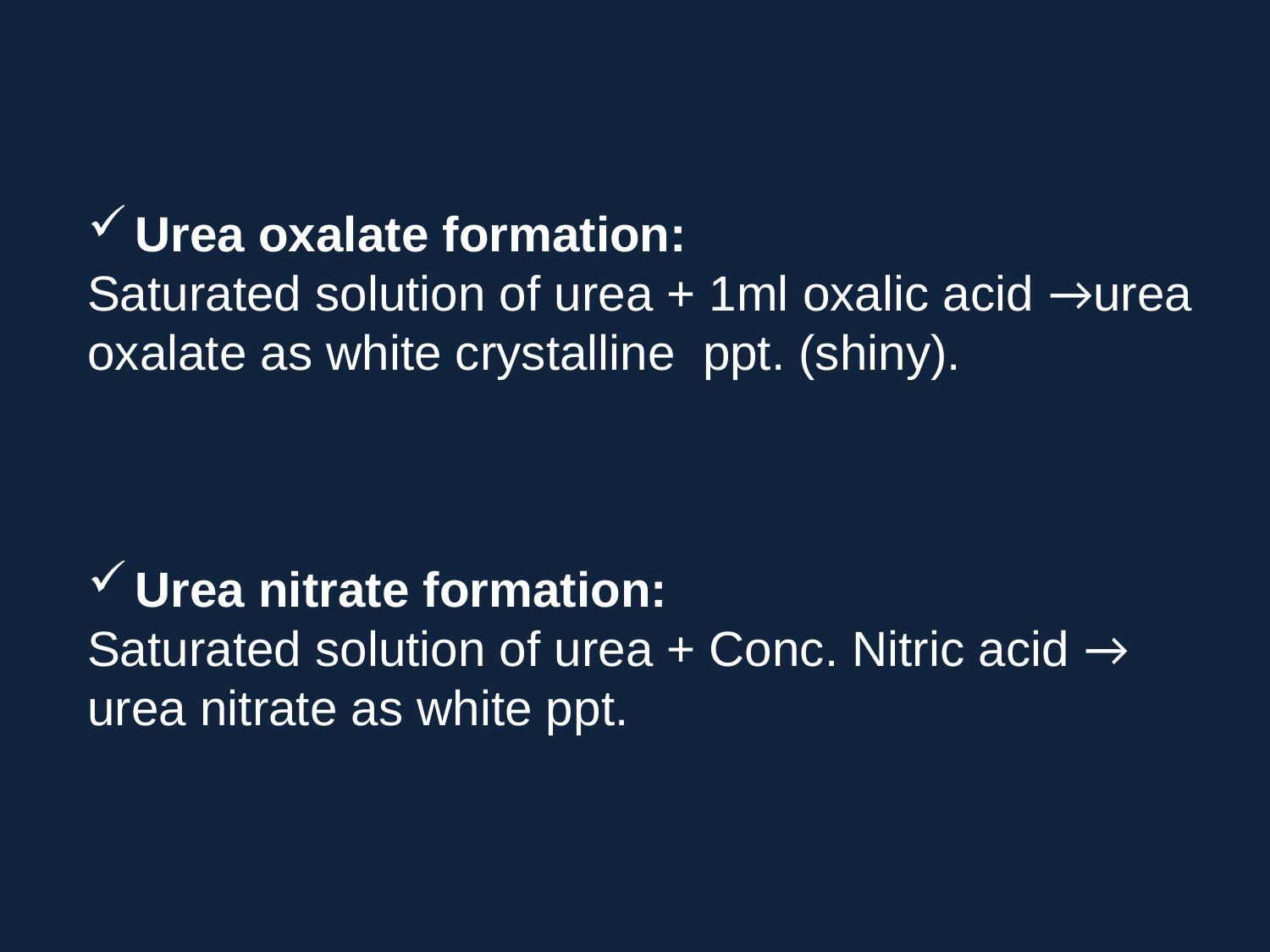

Urea oxalate formation:
Saturated solution of urea + 1ml oxalic acid →urea oxalate as white crystalline  ppt. (shiny).

Urea nitrate formation:
Saturated solution of urea + Conc. Nitric acid →  urea nitrate as white ppt.